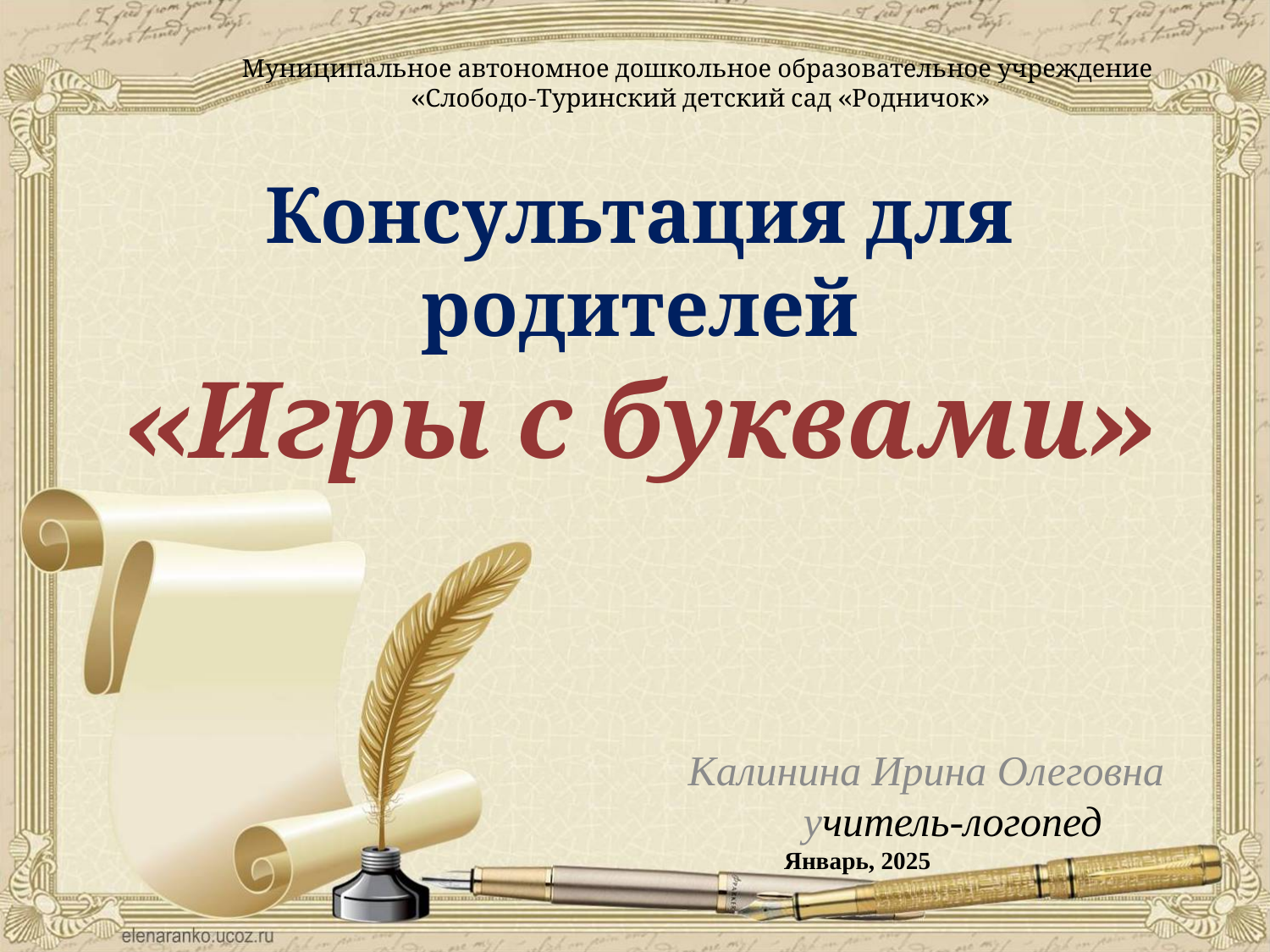

Муниципальное автономное дошкольное образовательное учреждение
«Слободо-Туринский детский сад «Родничок»

Консультация для родителей
«Игры с буквами»

              Калинина Ирина Олеговна
                  учитель-логопед
Январь, 2025